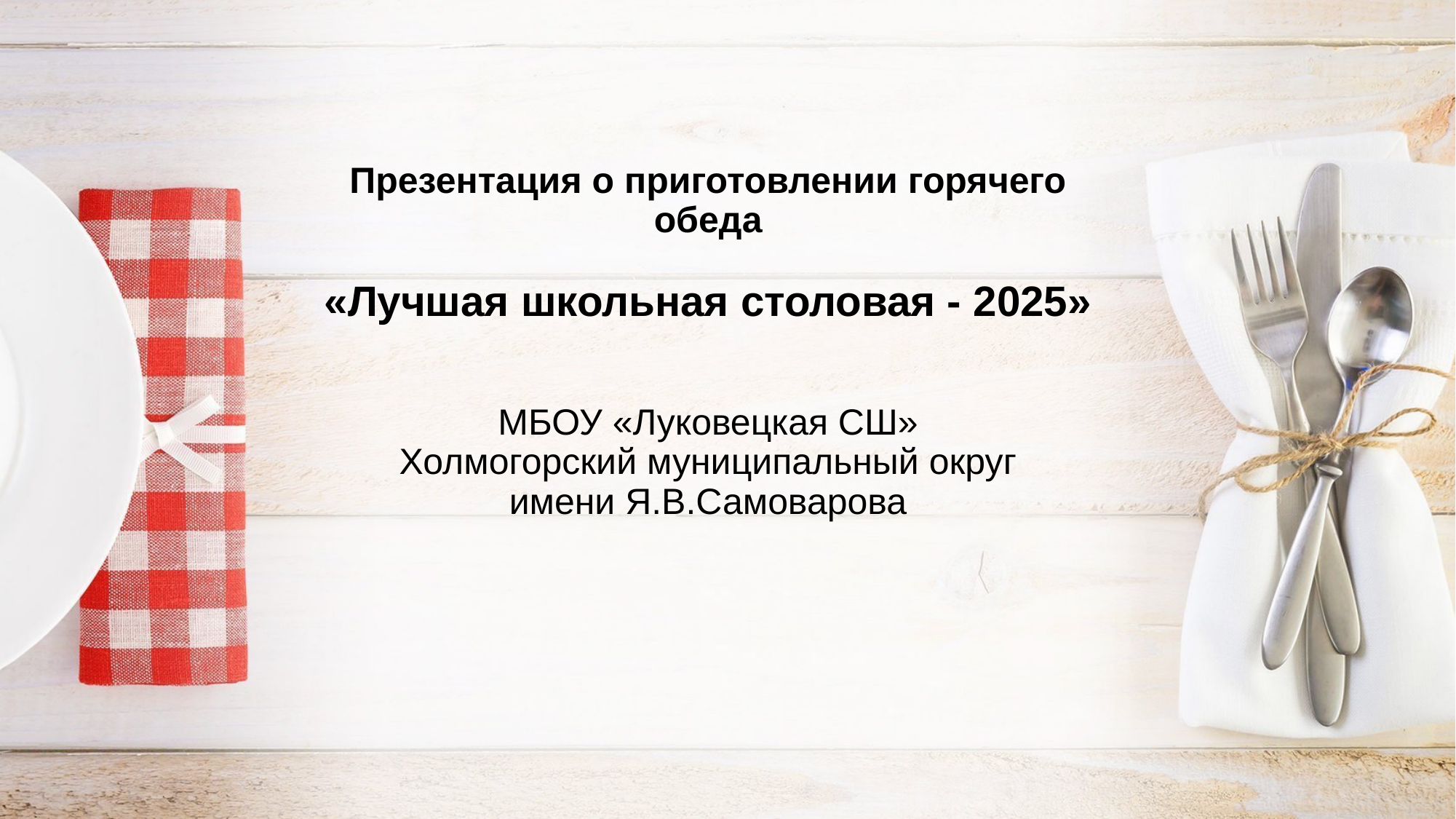

# Презентация о приготовлении горячего обеда

«Лучшая школьная столовая - 2025»

МБОУ «Луковецкая СШ»
Холмогорский муниципальный округ
имени Я.В.Самоварова